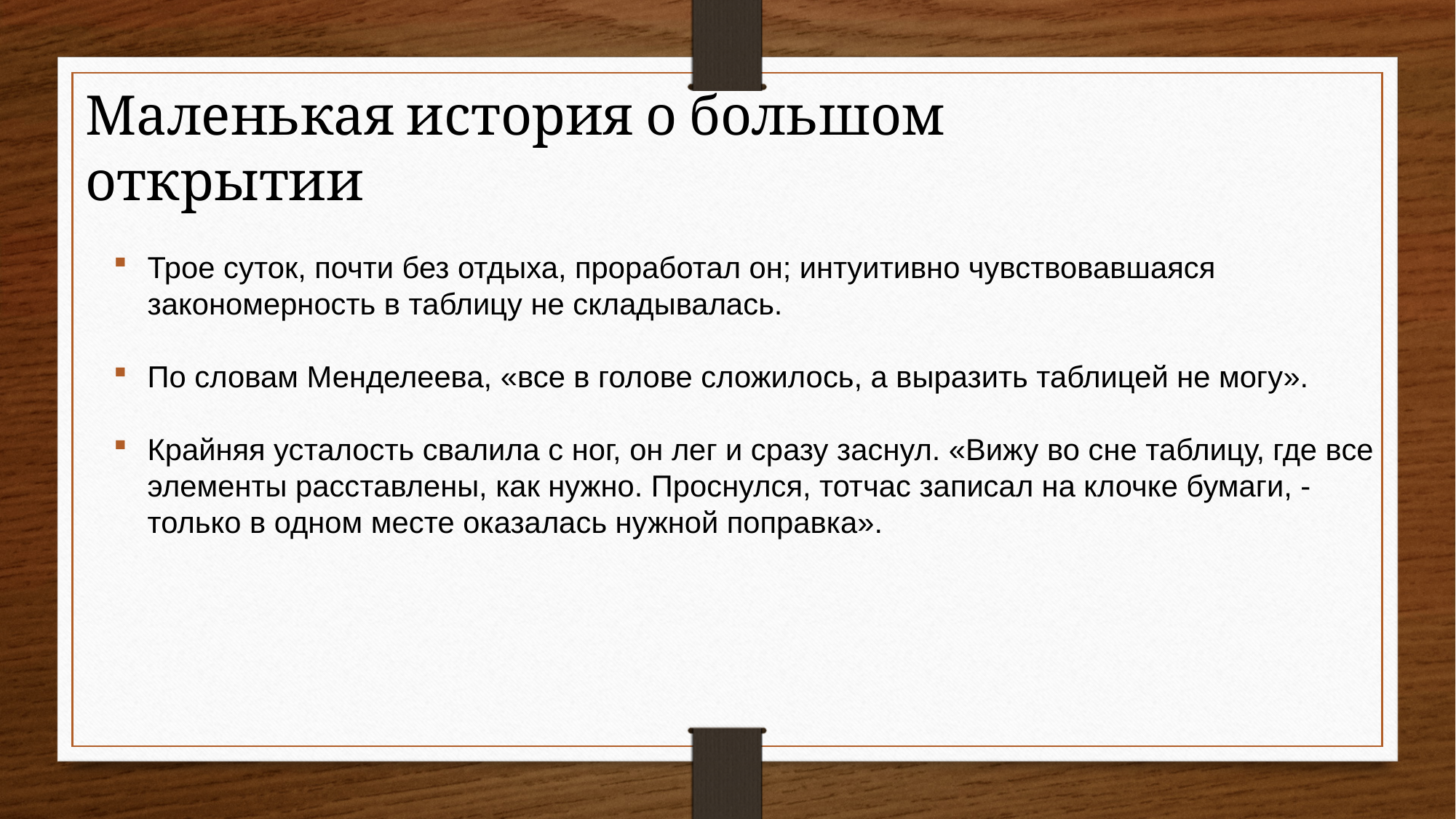

Маленькая история о большом открытии
Трое суток, почти без отдыха, проработал он; интуитивно чувствовавшаяся закономерность в таблицу не складывалась.

По словам Менделеева, «все в голове сложилось, а выразить таблицей не могу».

Крайняя усталость свалила с ног, он лег и сразу заснул. «Вижу во сне таблицу, где все элементы расставлены, как нужно. Проснулся, тотчас записал на клочке бумаги, - только в одном месте оказалась нужной поправка».